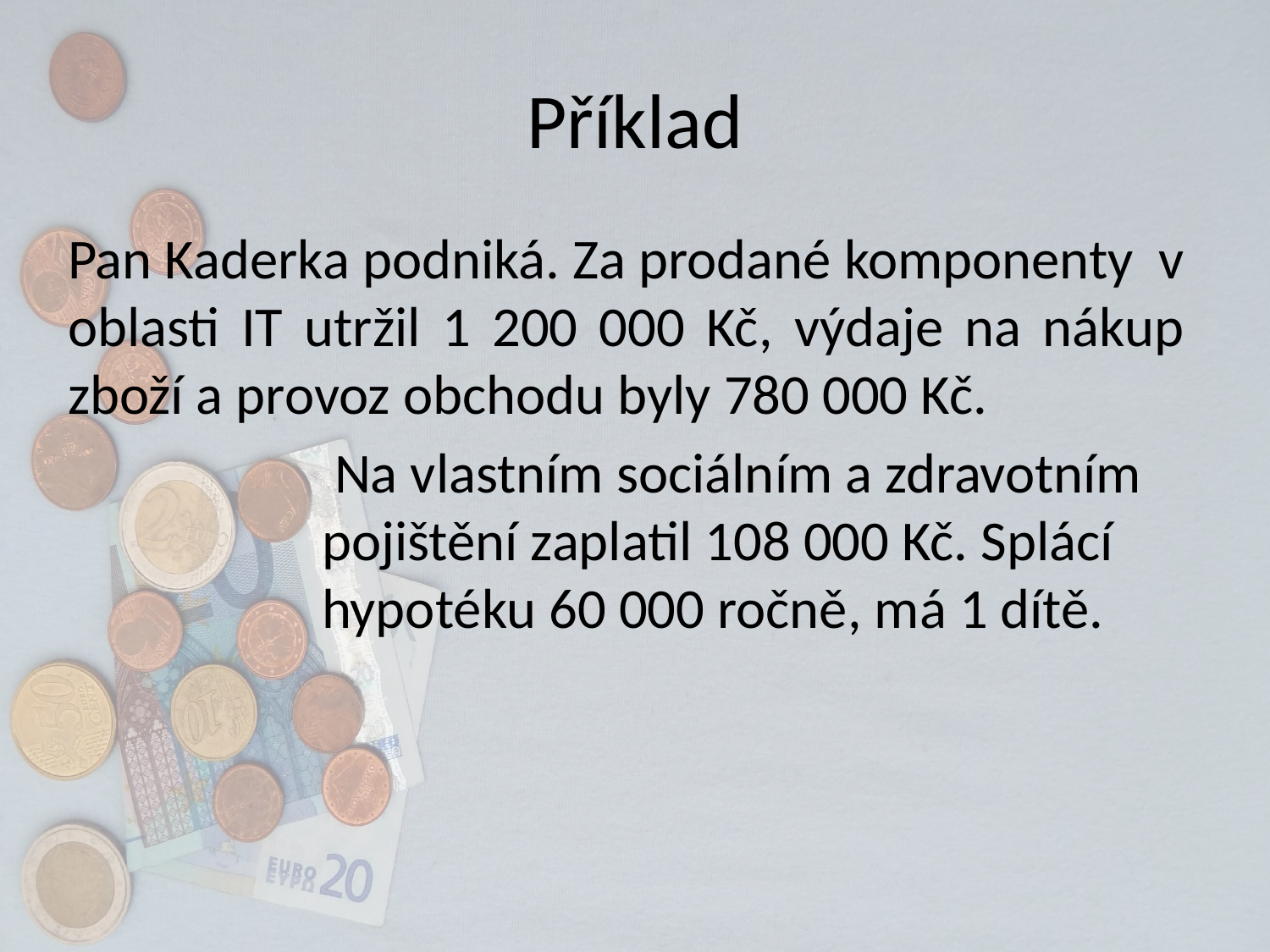

# Příklad
Pan Kaderka podniká. Za prodané komponenty  v oblasti IT utržil 1 200 000 Kč, výdaje na nákup zboží a provoz obchodu byly 780 000 Kč.
		 Na vlastním sociálním a zdravotním 		pojištění zaplatil 108 000 Kč. Splácí 		hypotéku 60 000 ročně, má 1 dítě.